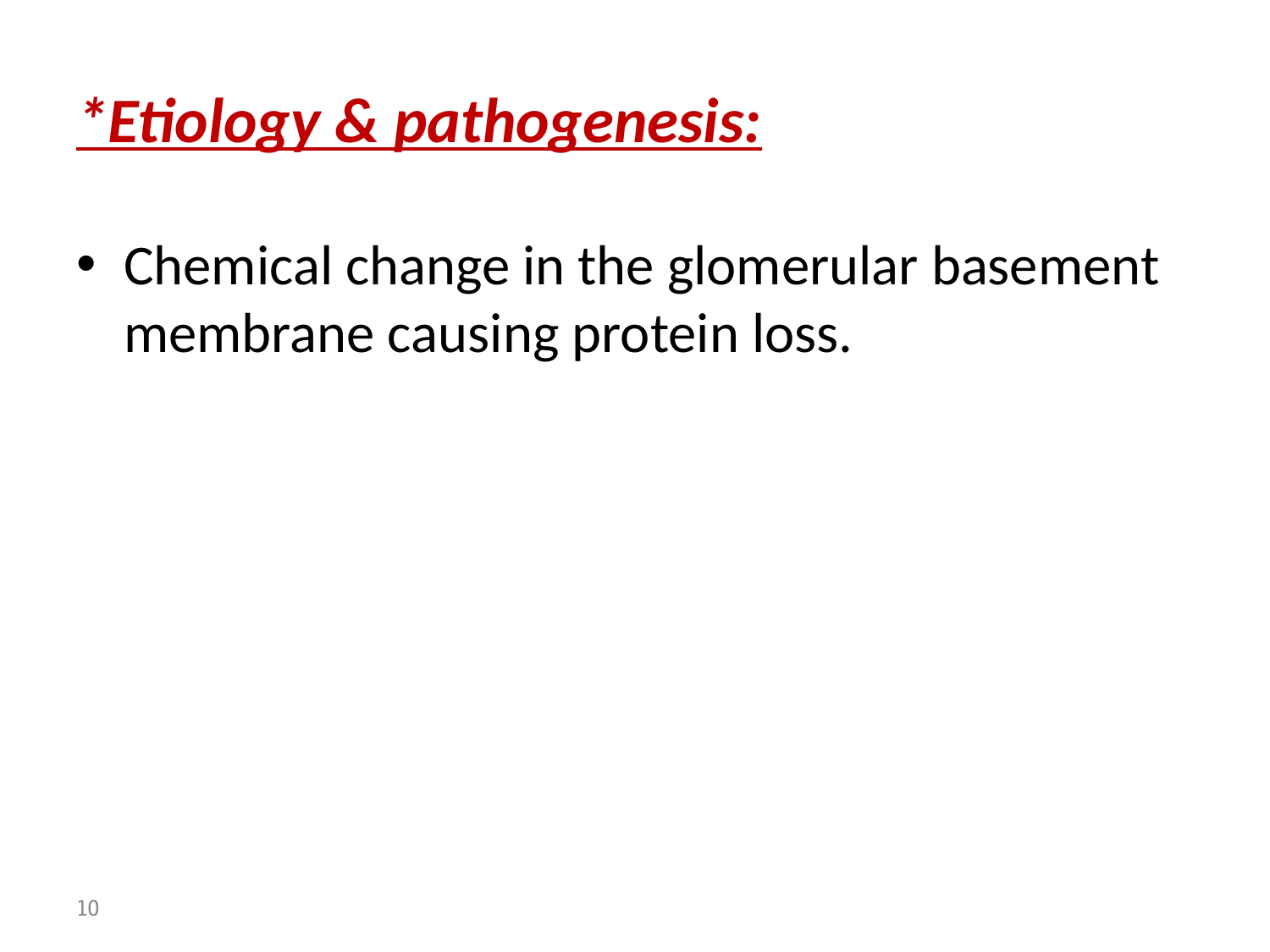

# *Etiology & pathogenesis:
Chemical change in the glomerular basement membrane causing protein loss.

10